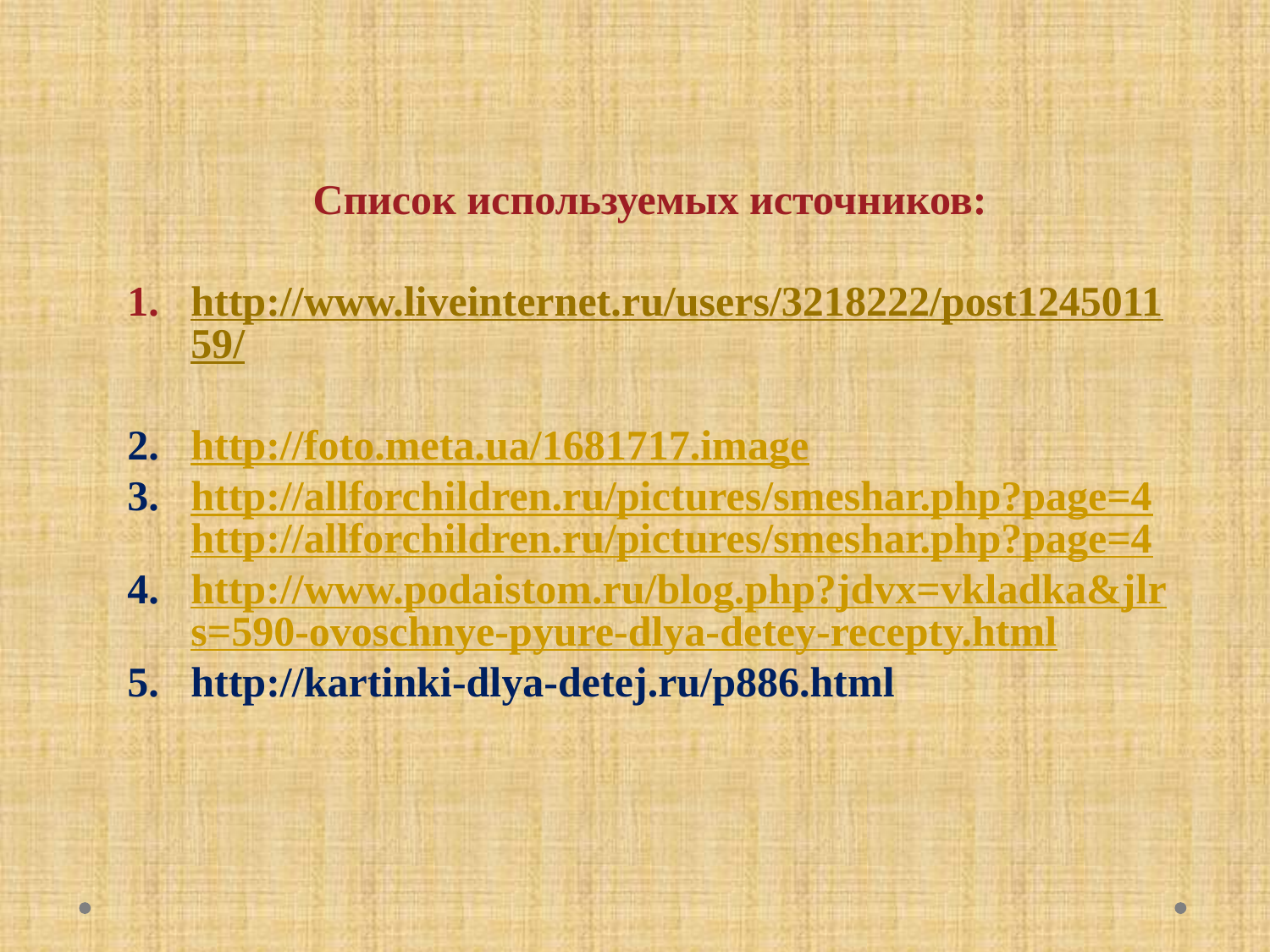

Список используемых источников:

http://www.liveinternet.ru/users/3218222/post124501159/

http://foto.meta.ua/1681717.image
http://allforchildren.ru/pictures/smeshar.php?page=4http://allforchildren.ru/pictures/smeshar.php?page=4
http://www.podaistom.ru/blog.php?jdvx=vkladka&jlrs=590-ovoschnye-pyure-dlya-detey-recepty.html
http://kartinki-dlya-detej.ru/p886.html